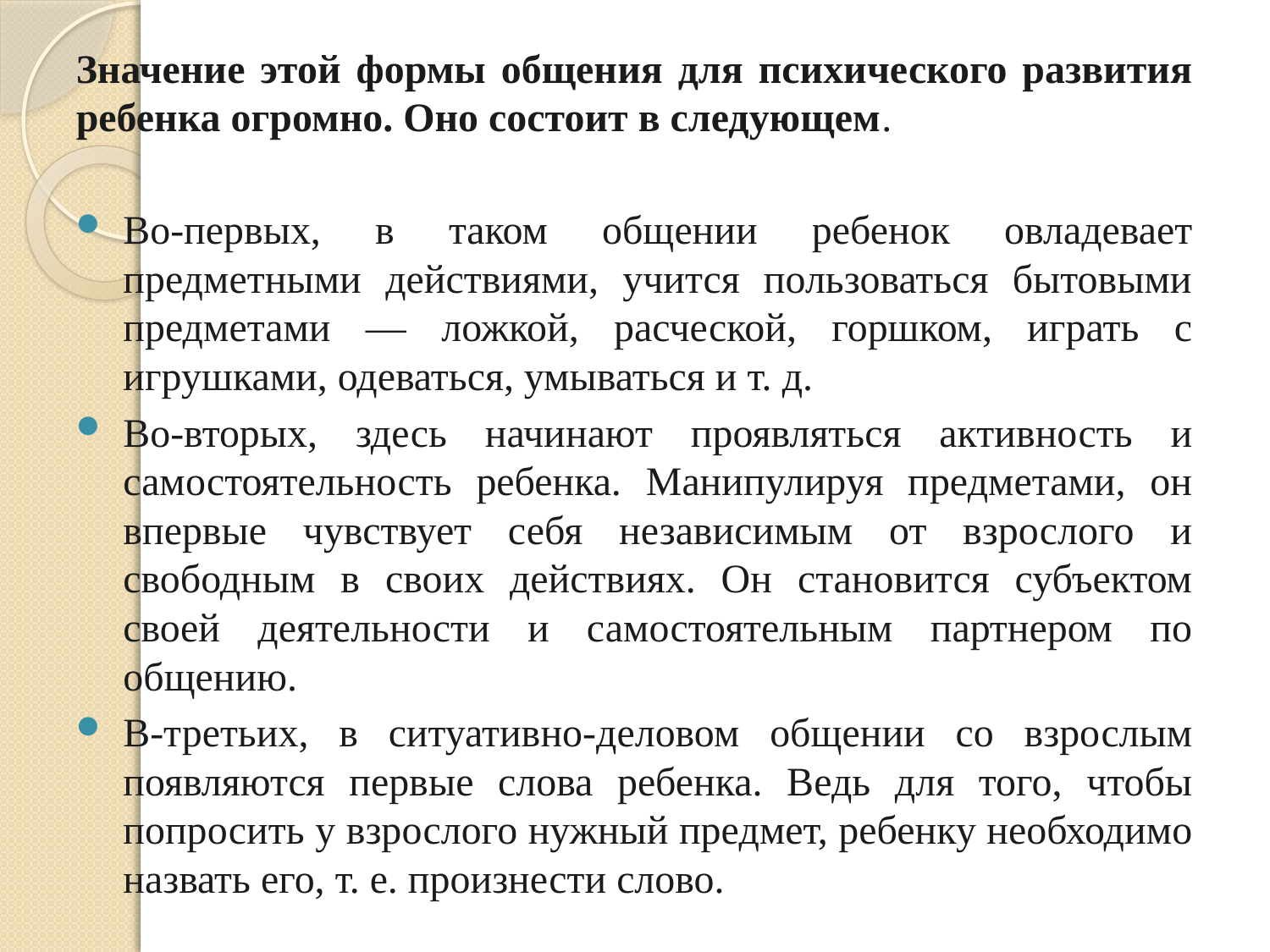

Значение этой формы общения для психического развития ребенка огромно. Оно состоит в следующем.

Во-первых, в таком общении ребенок овладевает предметными действиями, учится пользоваться бытовыми предметами — ложкой, расческой, горшком, играть с игрушками, одеваться, умываться и т. д.
Во-вторых, здесь начинают проявляться активность и самостоятельность ребенка. Манипулируя предметами, он впервые чувствует себя независимым от взрослого и свободным в своих действиях. Он становится субъектом своей деятельности и самостоятельным партнером по общению.
В-третьих, в ситуативно-деловом общении со взрослым появляются первые слова ребенка. Ведь для того, чтобы попросить у взрослого нужный предмет, ребенку необходимо назвать его, т. е. произнести слово.